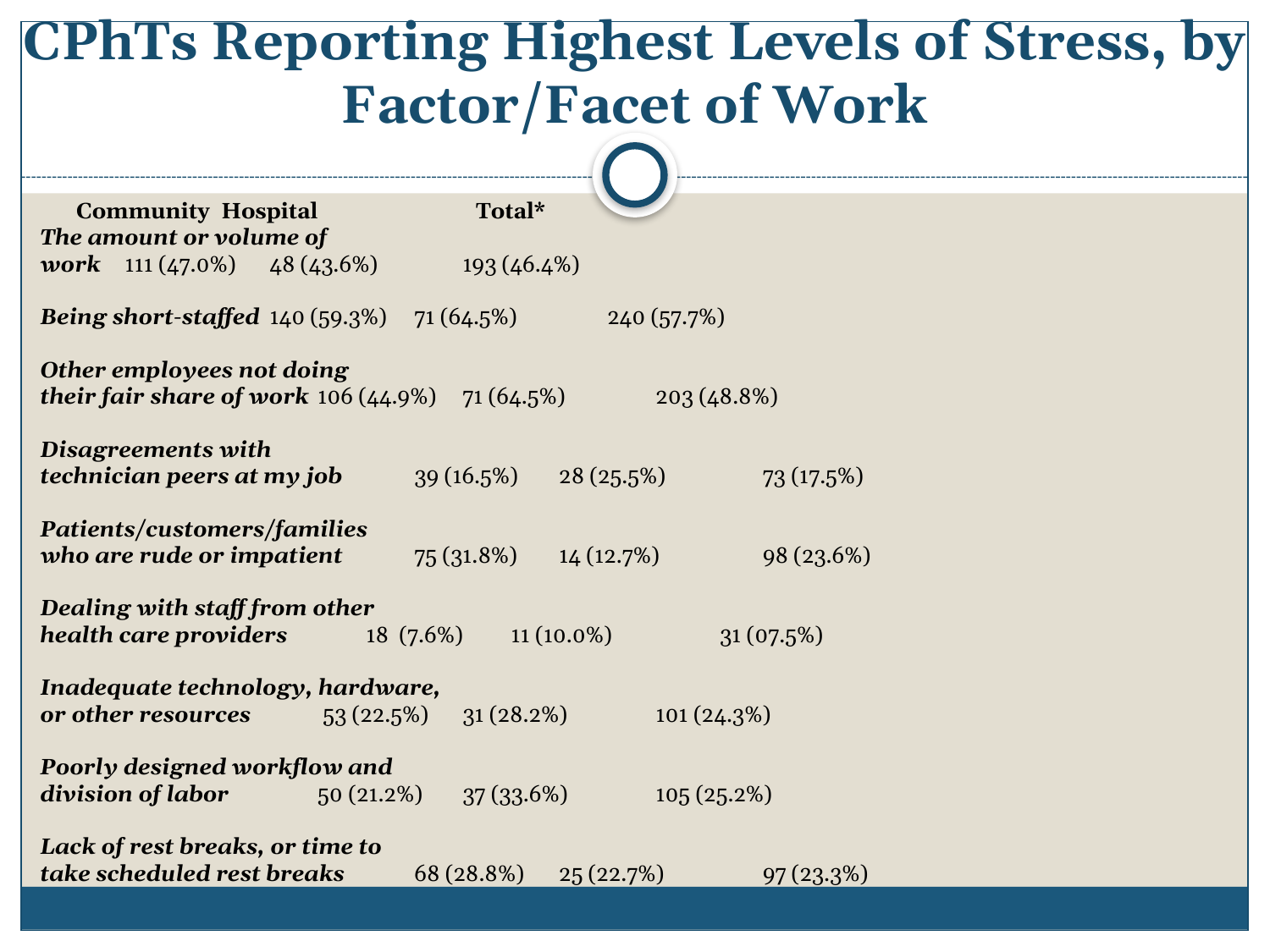

# CPhTs Reporting Highest Levels of Stress, by Factor/Facet of Work
					Community	Hospital	                    Total*
The amount or volume of
work 				111 (47.0%)		48 (43.6%)        	193 (46.4%)

Being short-staffed			140 (59.3%)		71 (64.5%)        	240 (57.7%)

Other employees not doing
their fair share of work		106 (44.9%)		71 (64.5%)        	203 (48.8%)

Disagreements with
technician peers at my job	  	39 (16.5%)		28 (25.5%)          	  73 (17.5%)

Patients/customers/families
who are rude or impatient	  	75 (31.8%)		14 (12.7%)          	  98 (23.6%)

Dealing with staff from other
health care providers	  	18  (7.6%)		11 (10.0%)	  	   31 (07.5%)

Inadequate technology, hardware,
or other resources		 	 53 (22.5%)		31 (28.2%)        	101 (24.3%)

Poorly designed workflow and
division of labor		  	50 (21.2%)		37 (33.6%)        	105 (25.2%)

Lack of rest breaks, or time to
take scheduled rest breaks	  	68 (28.8%)		25 (22.7%)         	  97 (23.3%)